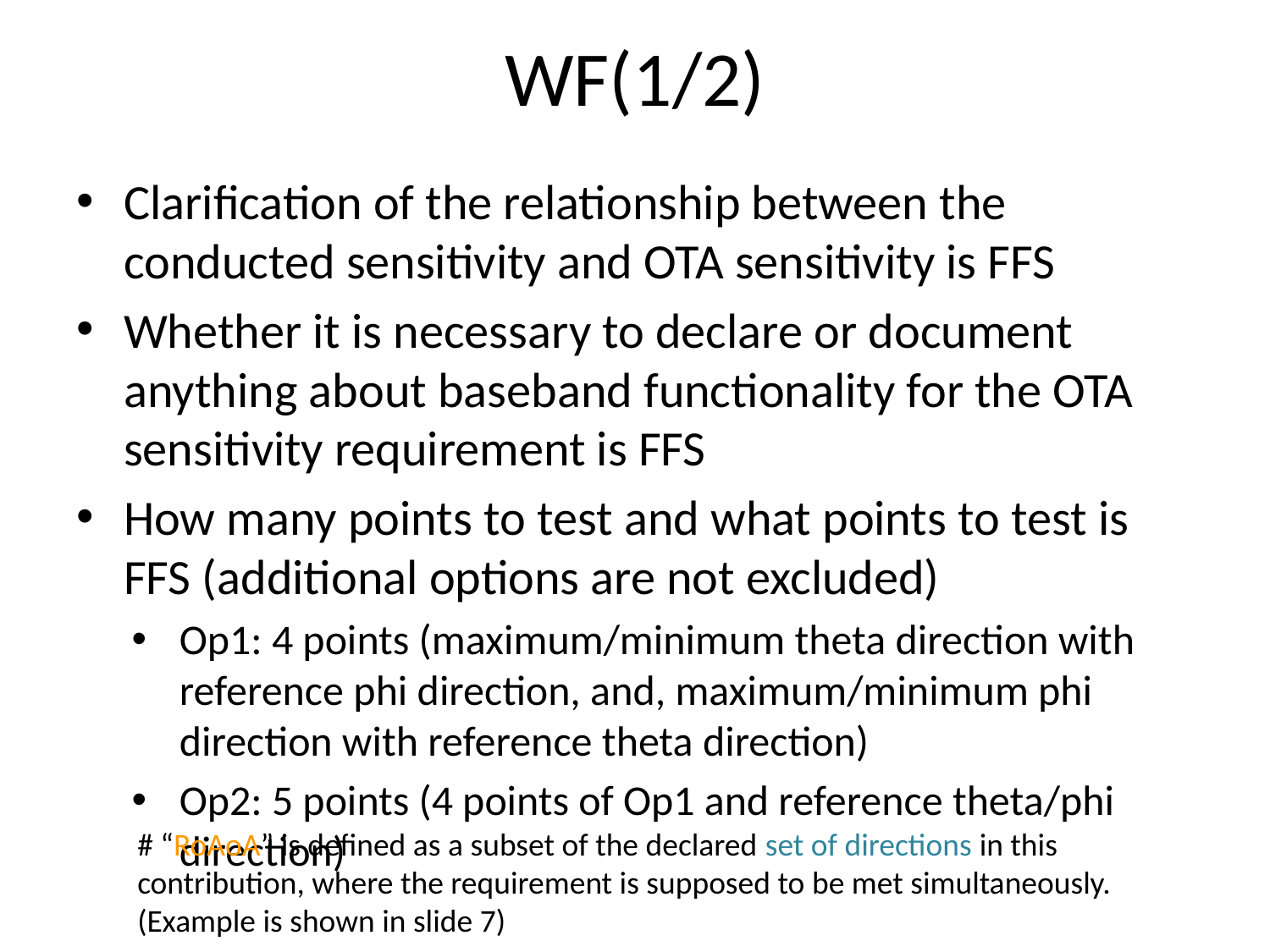

# WF(1/2)
Clarification of the relationship between the conducted sensitivity and OTA sensitivity is FFS
Whether it is necessary to declare or document anything about baseband functionality for the OTA sensitivity requirement is FFS
How many points to test and what points to test is FFS (additional options are not excluded)
Op1: 4 points (maximum/minimum theta direction with reference phi direction, and, maximum/minimum phi direction with reference theta direction)
Op2: 5 points (4 points of Op1 and reference theta/phi direction)
# “RoAoA” is defined as a subset of the declared set of directions in this contribution, where the requirement is supposed to be met simultaneously.
(Example is shown in slide 7)